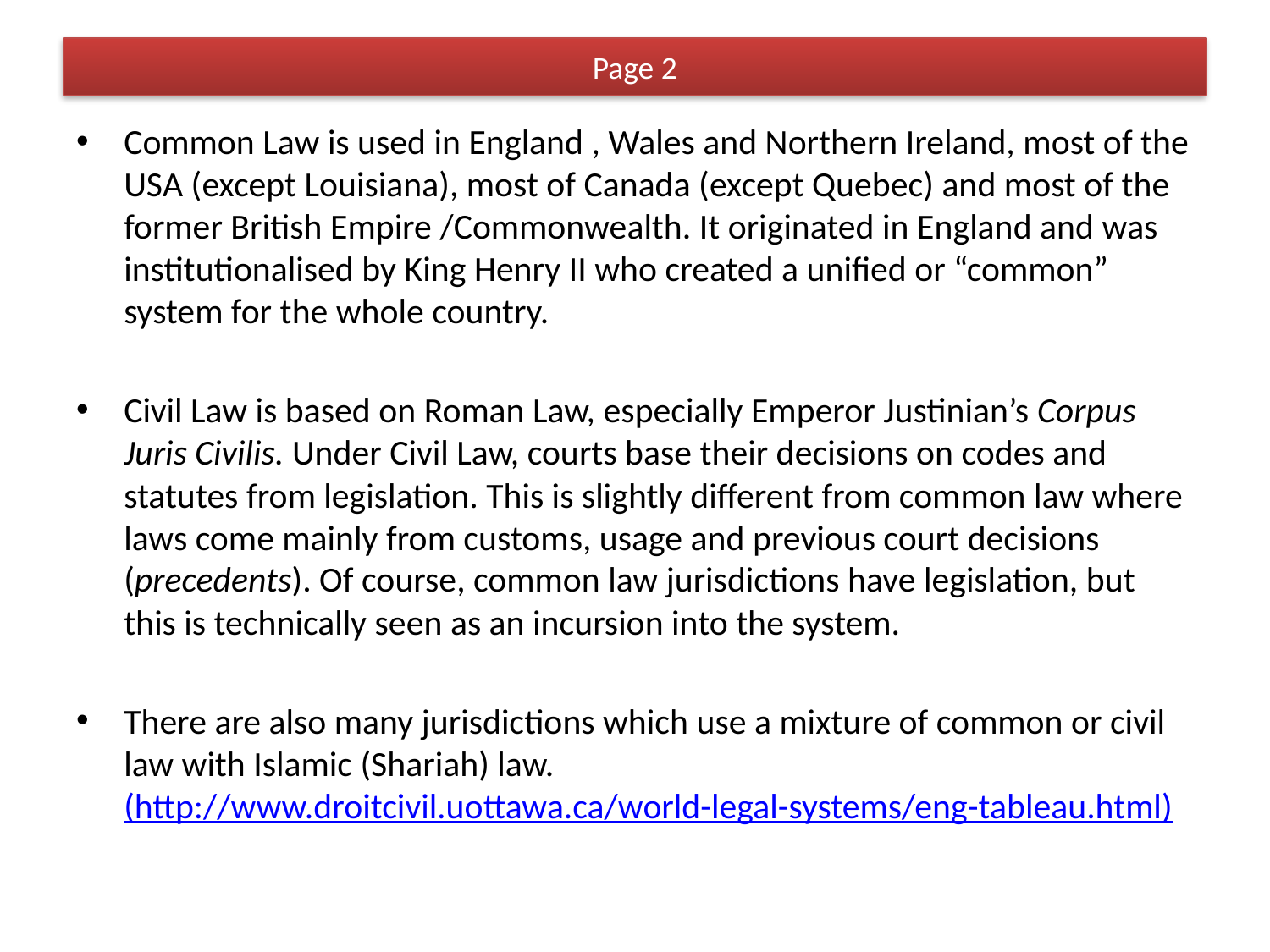

# Page 2

Common Law is used in England , Wales and Northern Ireland, most of the USA (except Louisiana), most of Canada (except Quebec) and most of the former British Empire /Commonwealth. It originated in England and was institutionalised by King Henry II who created a unified or “common” system for the whole country.

Civil Law is based on Roman Law, especially Emperor Justinian’s Corpus Juris Civilis. Under Civil Law, courts base their decisions on codes and statutes from legislation. This is slightly different from common law where laws come mainly from customs, usage and previous court decisions (precedents). Of course, common law jurisdictions have legislation, but this is technically seen as an incursion into the system.

There are also many jurisdictions which use a mixture of common or civil law with Islamic (Shariah) law. (http://www.droitcivil.uottawa.ca/world-legal-systems/eng-tableau.html)